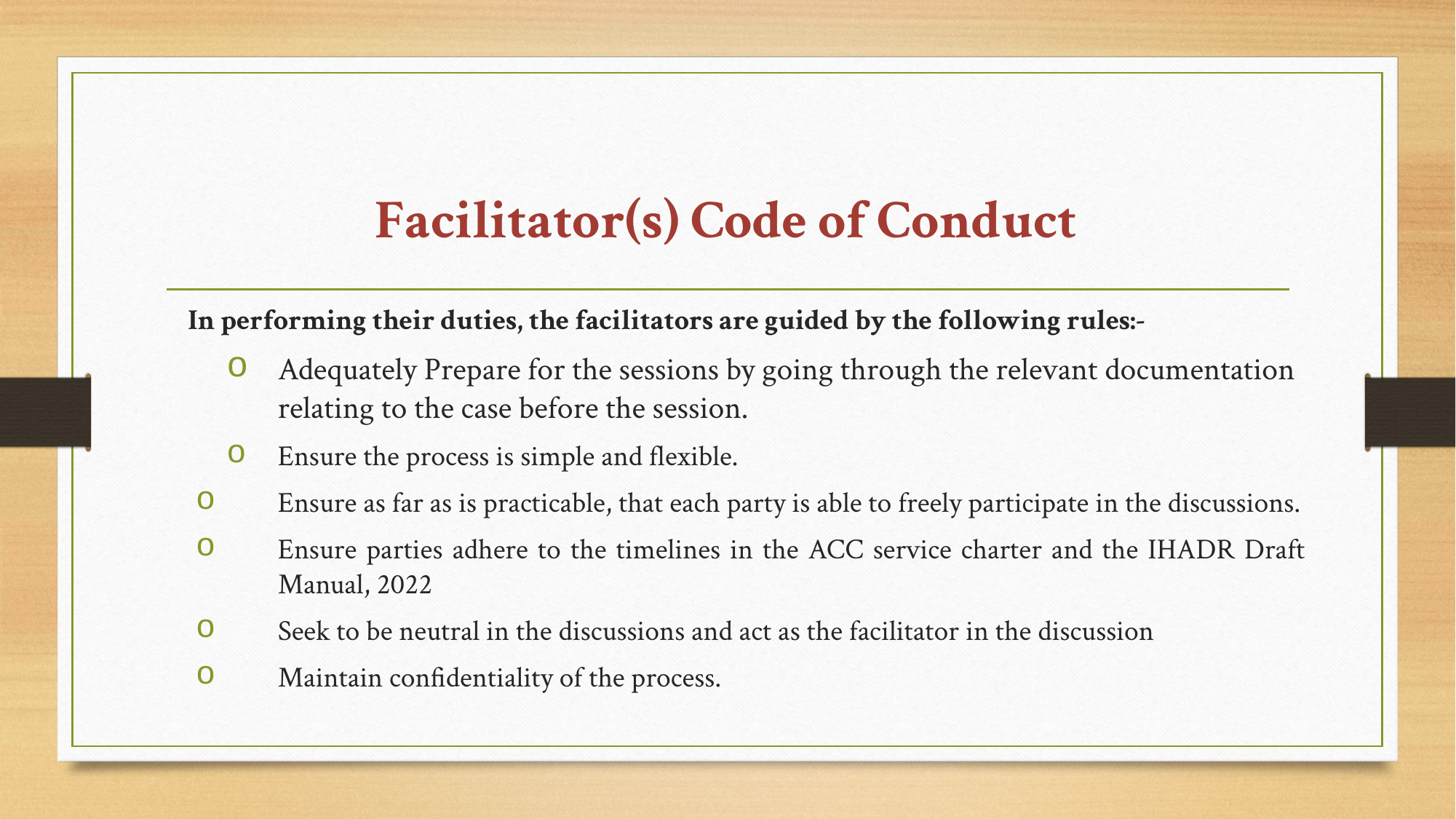

# Facilitator(s) Code of Conduct
In performing their duties, the facilitators are guided by the following rules:-
Adequately Prepare for the sessions by going through the relevant documentation relating to the case before the session.
Ensure the process is simple and flexible.
Ensure as far as is practicable, that each party is able to freely participate in the discussions.
Ensure parties adhere to the timelines in the ACC service charter and the IHADR Draft Manual, 2022
Seek to be neutral in the discussions and act as the facilitator in the discussion
Maintain confidentiality of the process.